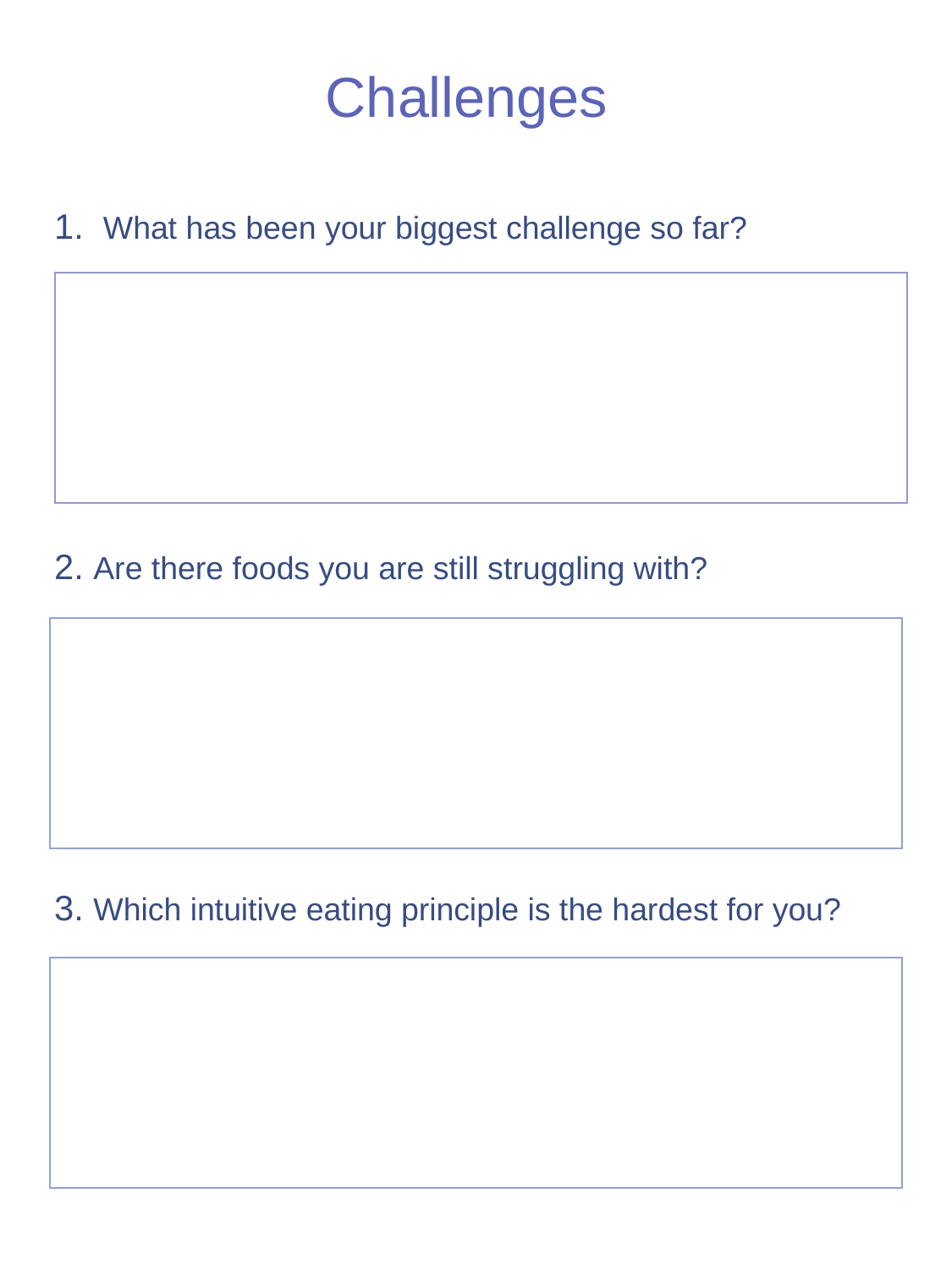

Challenges
1.  What has been your biggest challenge so far?

2. Are there foods you are still struggling with?

3. Which intuitive eating principle is the hardest for you?